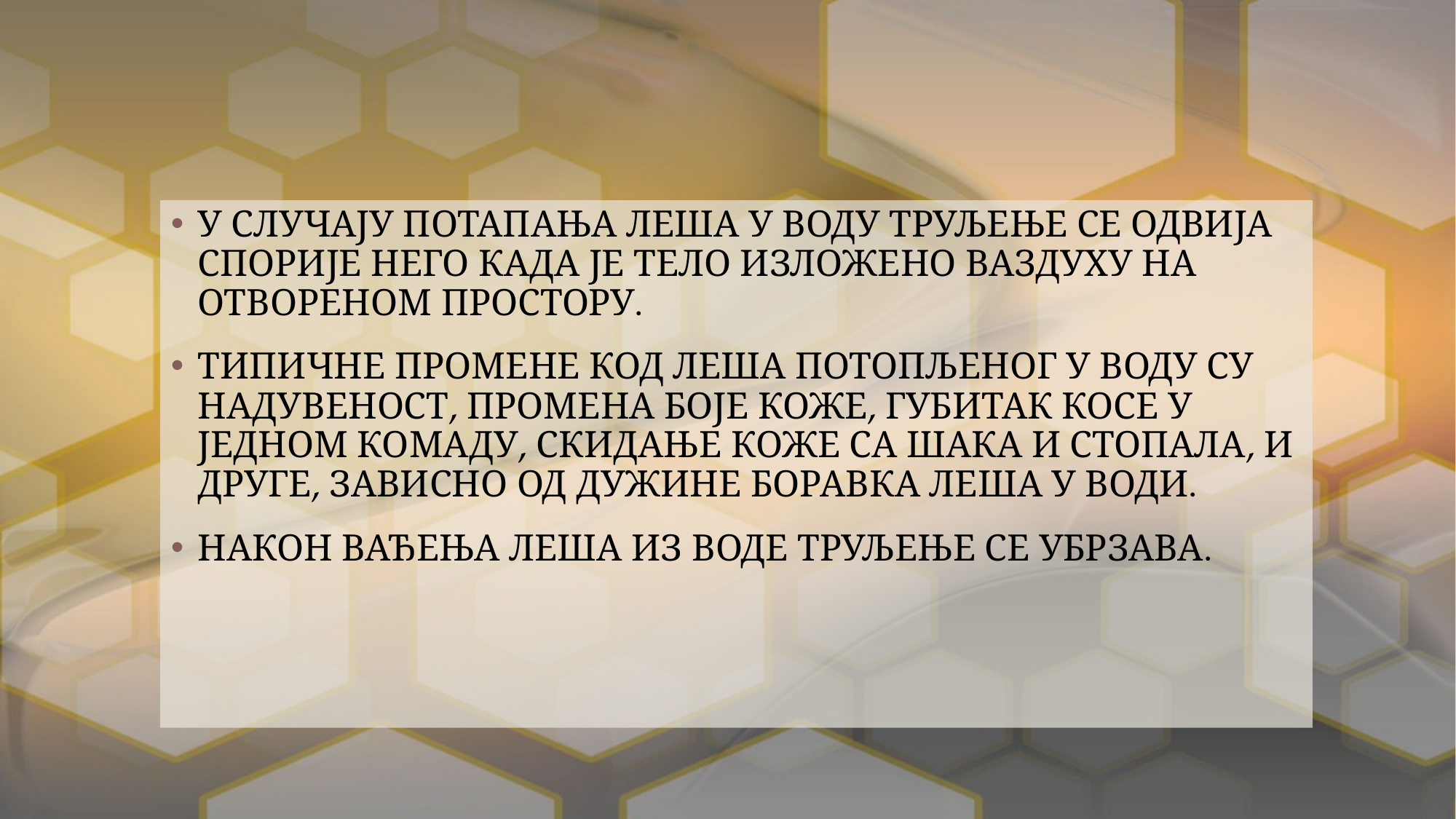

У СЛУЧАЈУ ПОТАПАЊА ЛЕША У ВОДУ ТРУЉЕЊЕ СЕ ОДВИЈА СПОРИЈЕ НЕГО КАДА ЈЕ ТЕЛО ИЗЛОЖЕНО ВАЗДУХУ НА ОТВОРЕНОМ ПРОСТОРУ.
ТИПИЧНЕ ПРОМЕНЕ КОД ЛЕША ПОТОПЉЕНОГ У ВОДУ СУ НАДУВЕНОСТ, ПРОМЕНА БОЈЕ КОЖЕ, ГУБИТАК КОСЕ У ЈЕДНОМ КОМАДУ, СКИДАЊЕ КОЖЕ СА ШАКА И СТОПАЛА, И ДРУГЕ, ЗАВИСНО ОД ДУЖИНЕ БОРАВКА ЛЕША У ВОДИ.
НАКОН ВАЂЕЊА ЛЕША ИЗ ВОДЕ ТРУЉЕЊЕ СЕ УБРЗАВА.